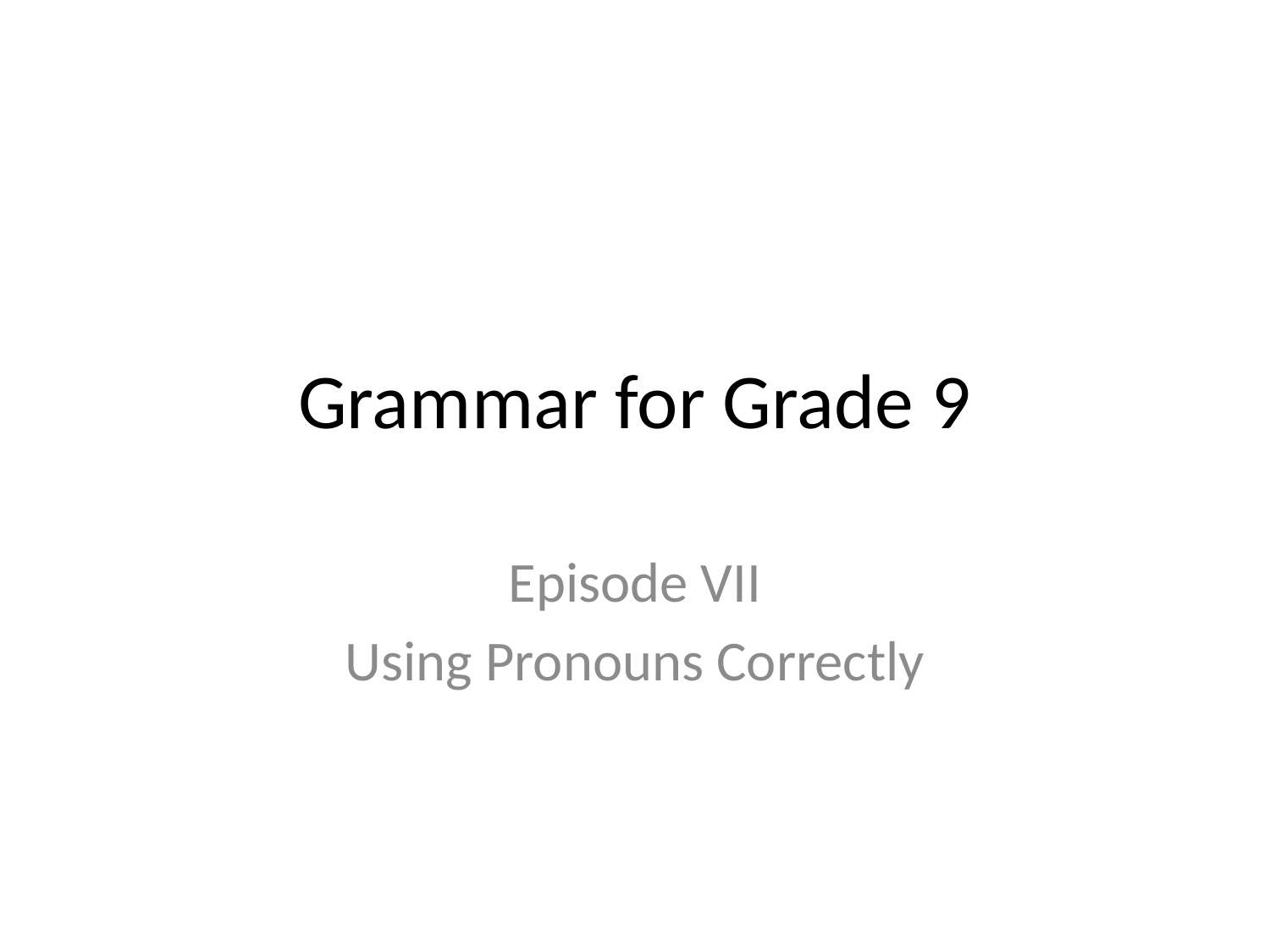

# Grammar for Grade 9
Episode VII
Using Pronouns Correctly